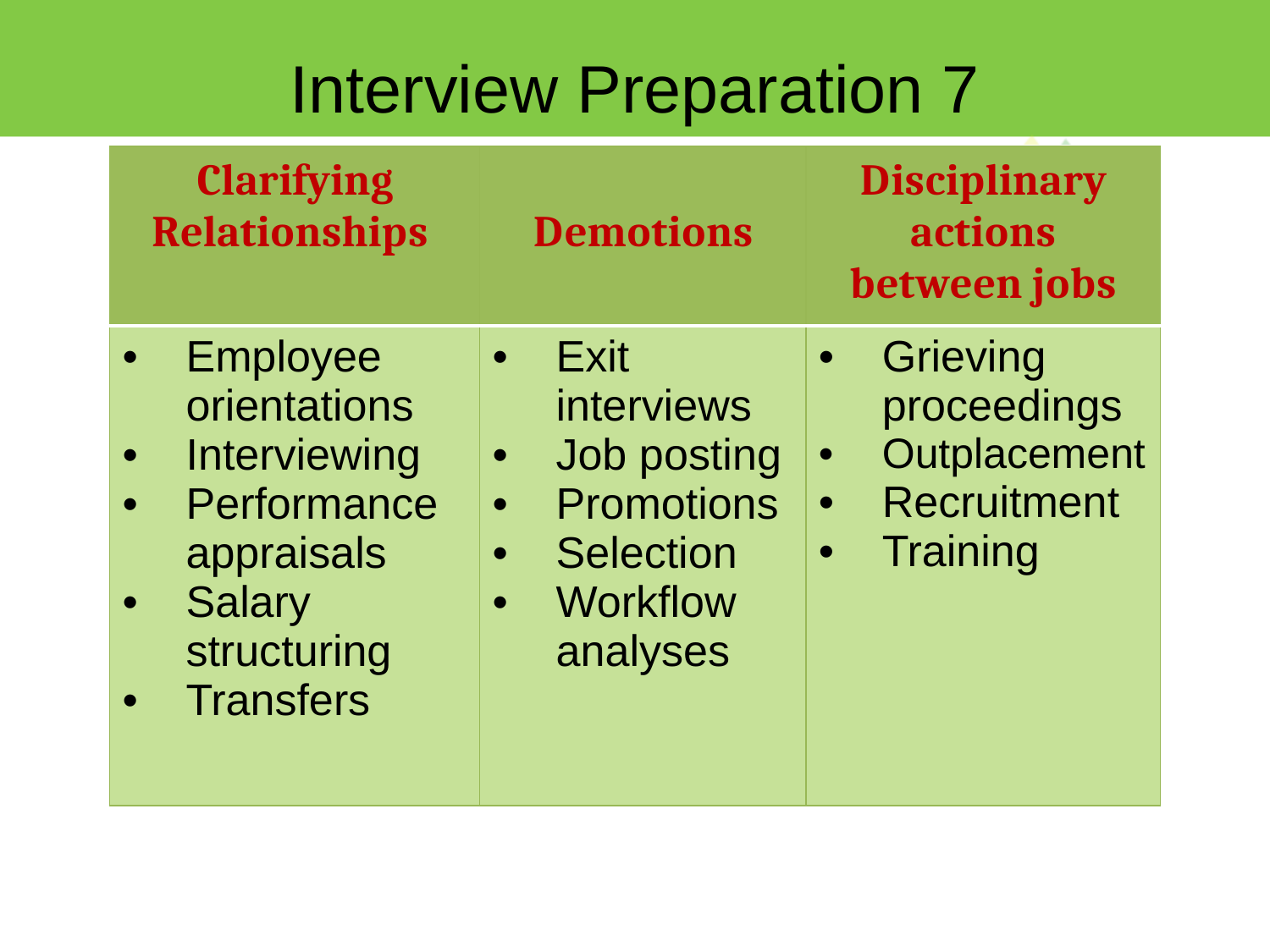

Interview Preparation 7

| Clarifying Relationships | Demotions | Disciplinary actions between jobs |
| --- | --- | --- |
| Employee orientations Interviewing Performance appraisals Salary structuring Transfers | Exit interviews Job posting Promotions Selection Workflow analyses | Grieving proceedings Outplacement Recruitment Training |